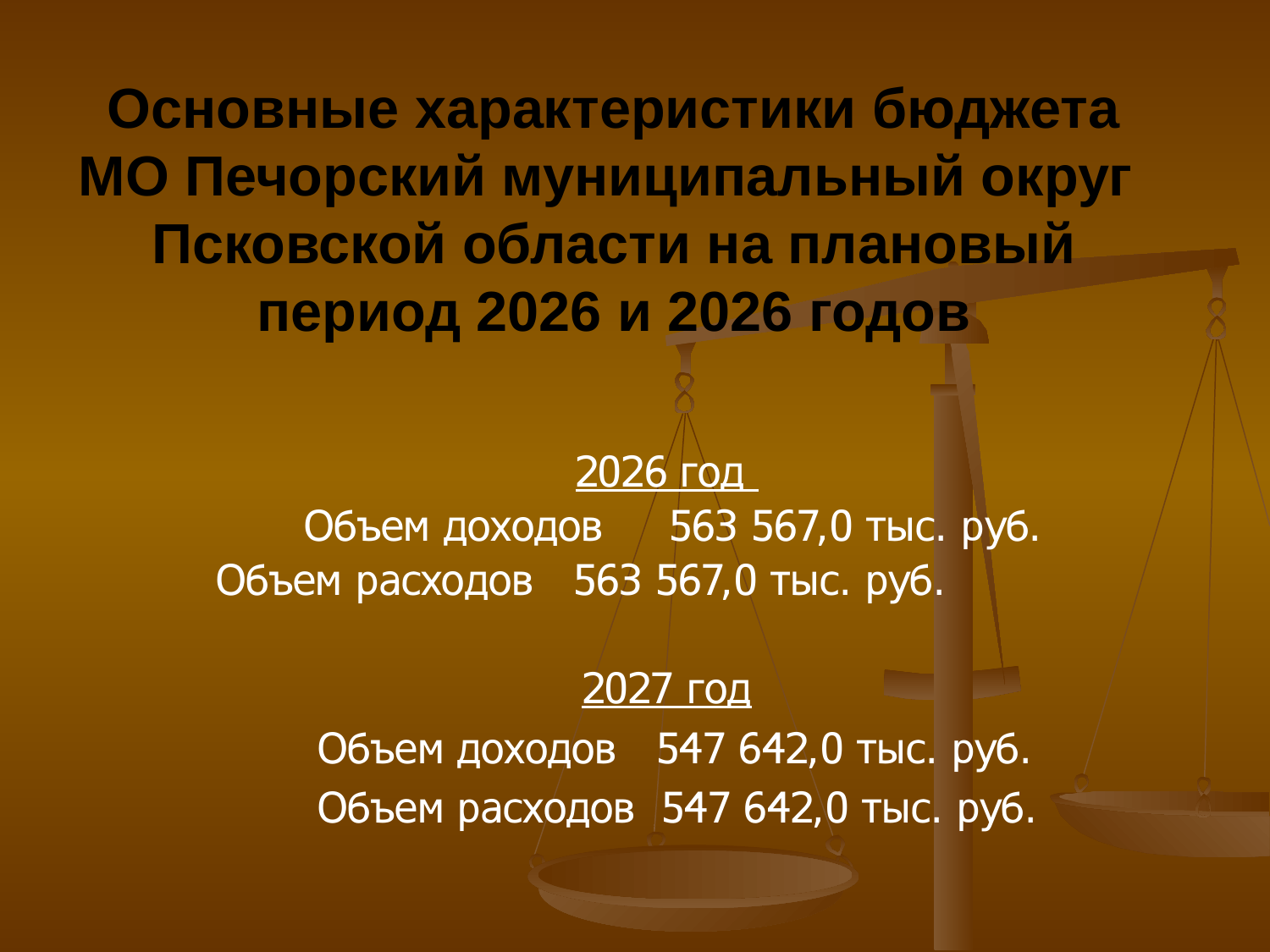

# Основные характеристики бюджета МО Печорский муниципальный округ Псковской области на плановый период 2026 и 2026 годов
2026 год
 Объем доходов     563 567,0 тыс. руб.
Объем расходов   563 567,0 тыс. руб.

2027 год
                Объем доходов   547 642,0 тыс. руб.
                Объем расходов  547 642,0 тыс. руб.